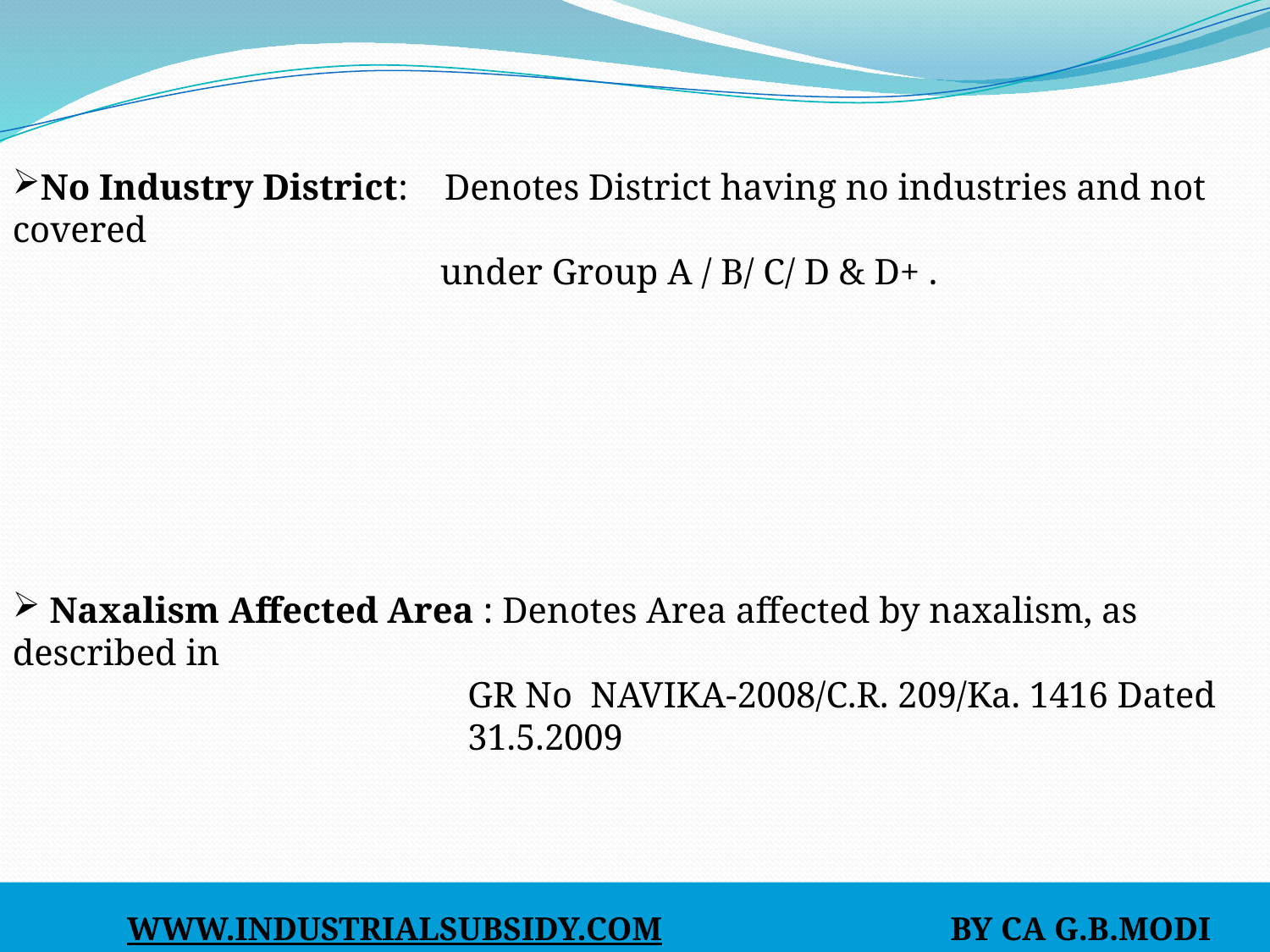

No Industry District:    Denotes District having no industries and not covered
                                               under Group A / B/ C/ D & D+ .

 Naxalism Affected Area : Denotes Area affected by naxalism, as described in
                                                  GR No  NAVIKA-2008/C.R. 209/Ka. 1416 Dated
                                                  31.5.2009
WWW.INDUSTRIALSUBSIDY.COM                                   BY CA G.B.MODI